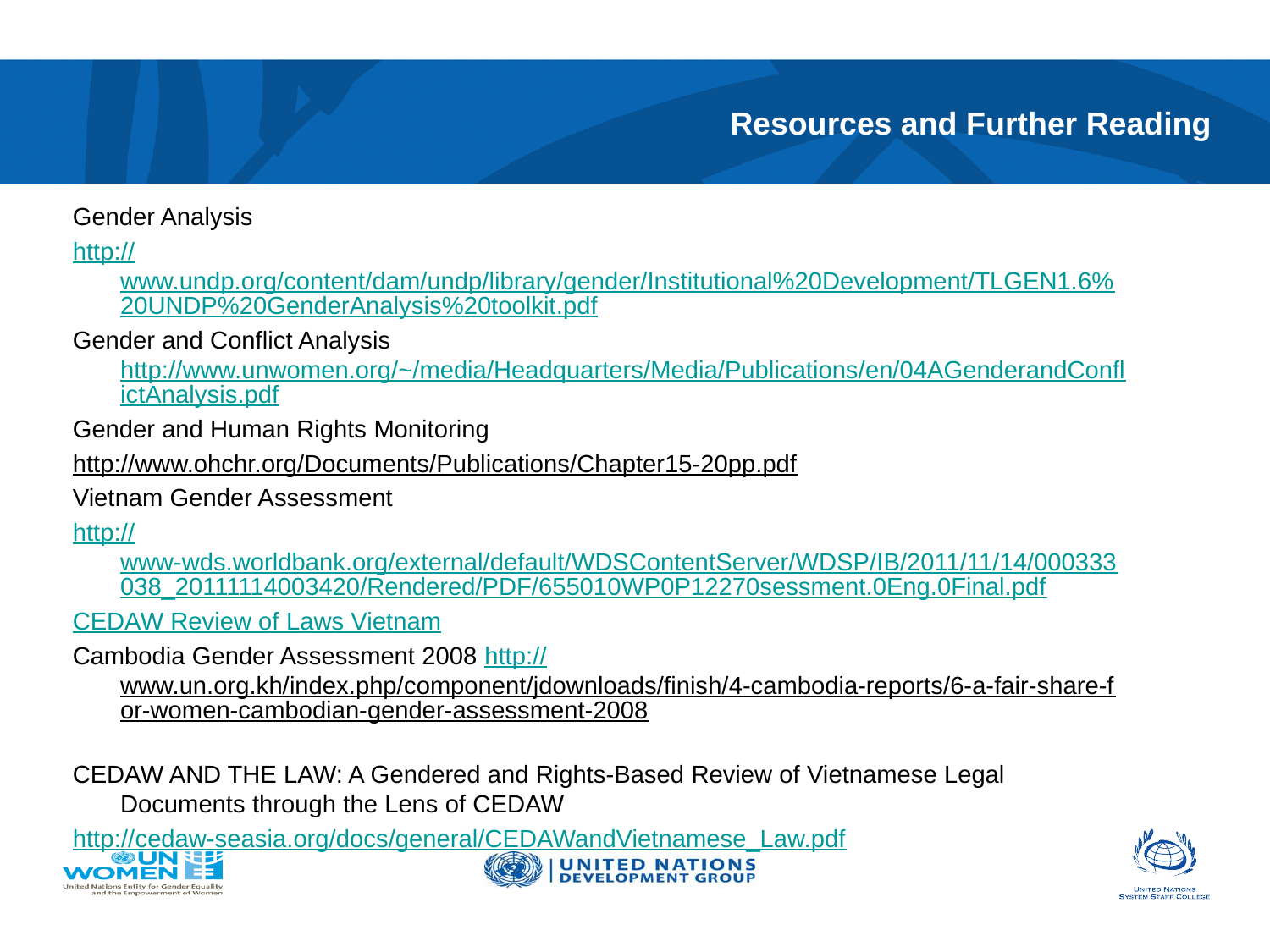

# Resources and Further Reading
Gender Analysis
http://www.undp.org/content/dam/undp/library/gender/Institutional%20Development/TLGEN1.6%20UNDP%20GenderAnalysis%20toolkit.pdf
Gender and Conflict Analysis http://www.unwomen.org/~/media/Headquarters/Media/Publications/en/04AGenderandConflictAnalysis.pdf
Gender and Human Rights Monitoring
http://www.ohchr.org/Documents/Publications/Chapter15-20pp.pdf
Vietnam Gender Assessment
http://www-wds.worldbank.org/external/default/WDSContentServer/WDSP/IB/2011/11/14/000333038_20111114003420/Rendered/PDF/655010WP0P12270sessment.0Eng.0Final.pdf
CEDAW Review of Laws Vietnam
Cambodia Gender Assessment 2008 http://www.un.org.kh/index.php/component/jdownloads/finish/4-cambodia-reports/6-a-fair-share-for-women-cambodian-gender-assessment-2008
CEDAW AND THE LAW: A Gendered and Rights-Based Review of Vietnamese Legal Documents through the Lens of CEDAW
http://cedaw-seasia.org/docs/general/CEDAWandVietnamese_Law.pdf